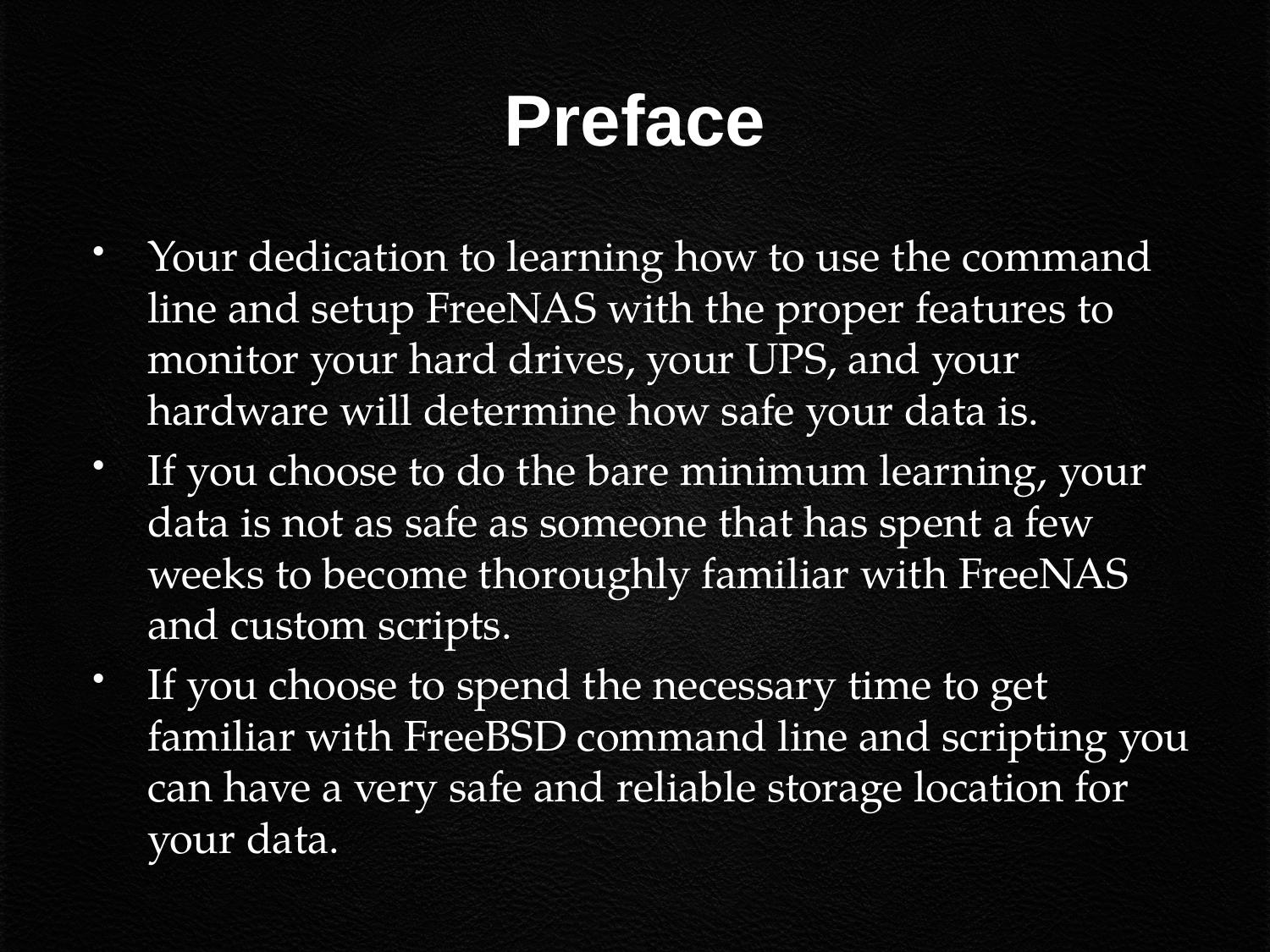

# Preface
Your dedication to learning how to use the command line and setup FreeNAS with the proper features to monitor your hard drives, your UPS, and your hardware will determine how safe your data is.
If you choose to do the bare minimum learning, your data is not as safe as someone that has spent a few weeks to become thoroughly familiar with FreeNAS and custom scripts.
If you choose to spend the necessary time to get familiar with FreeBSD command line and scripting you can have a very safe and reliable storage location for your data.